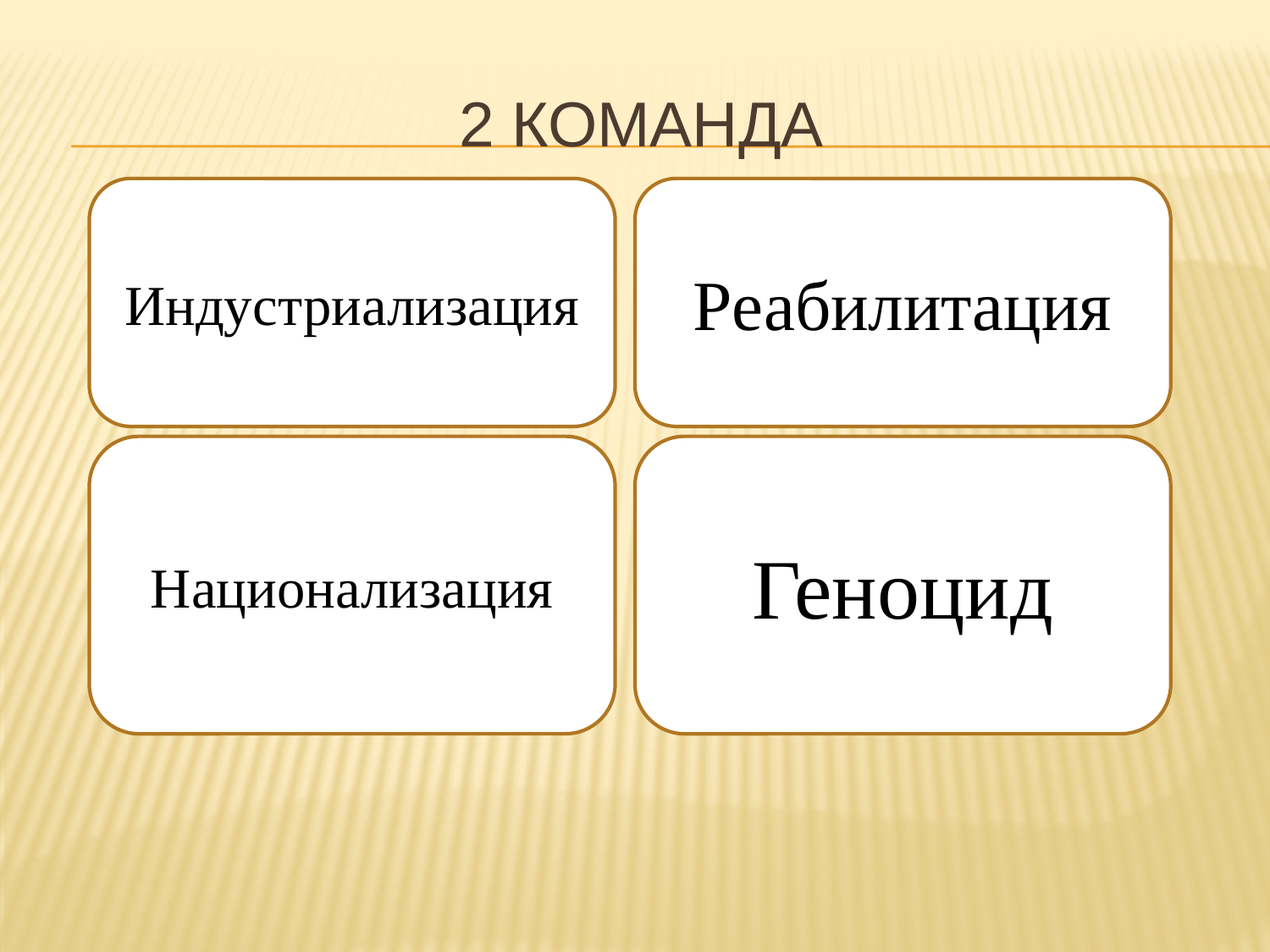

# 2 команда
Индустриализация
Реабилитация

Национализация
Геноцид